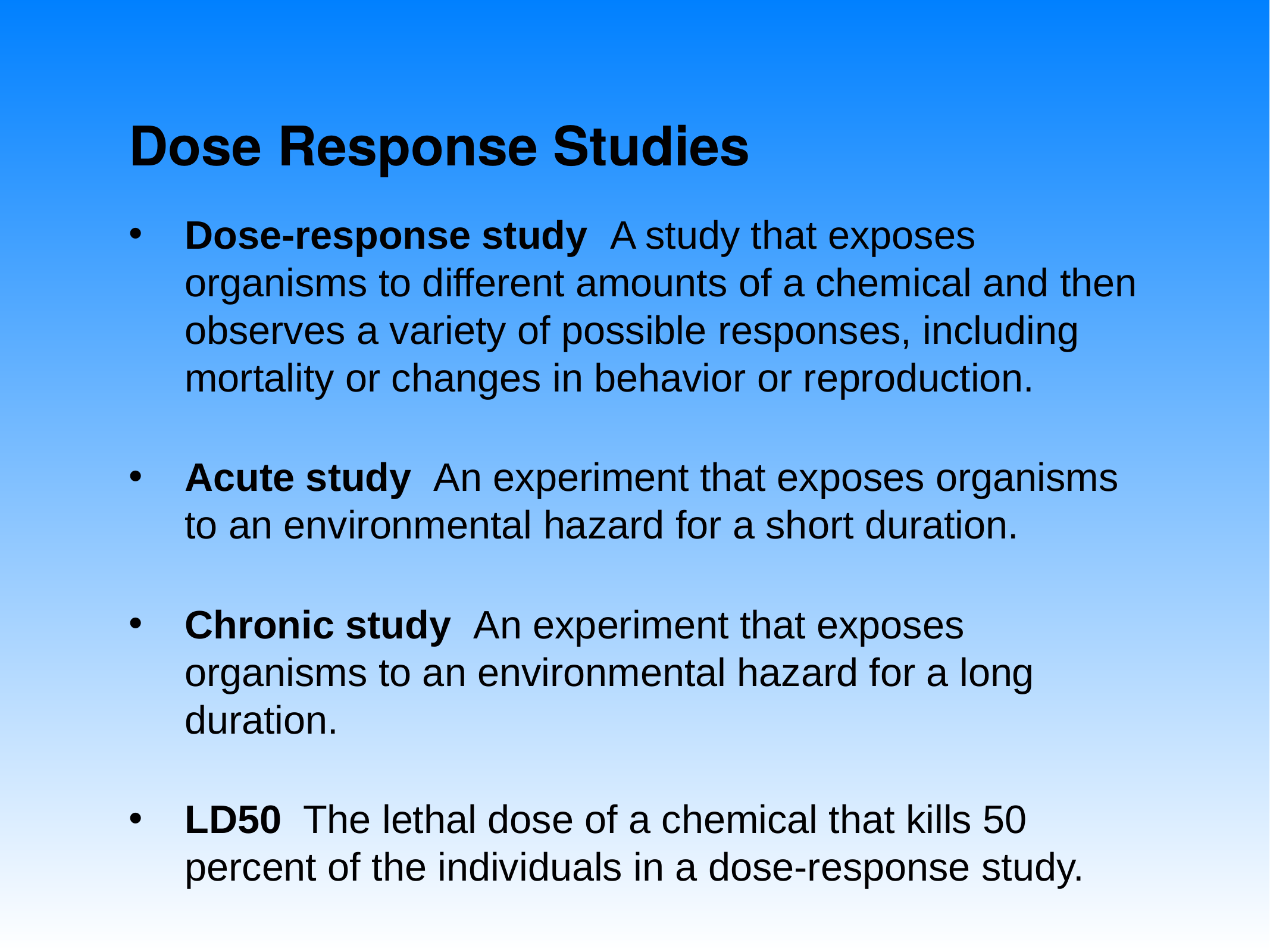

# Dose Response Studies
Dose-response study  A study that exposes organisms to different amounts of a chemical and then observes a variety of possible responses, including mortality or changes in behavior or reproduction.
Acute study  An experiment that exposes organisms to an environmental hazard for a short duration.
Chronic study  An experiment that exposes organisms to an environmental hazard for a long duration.
LD50  The lethal dose of a chemical that kills 50 percent of the individuals in a dose-response study.